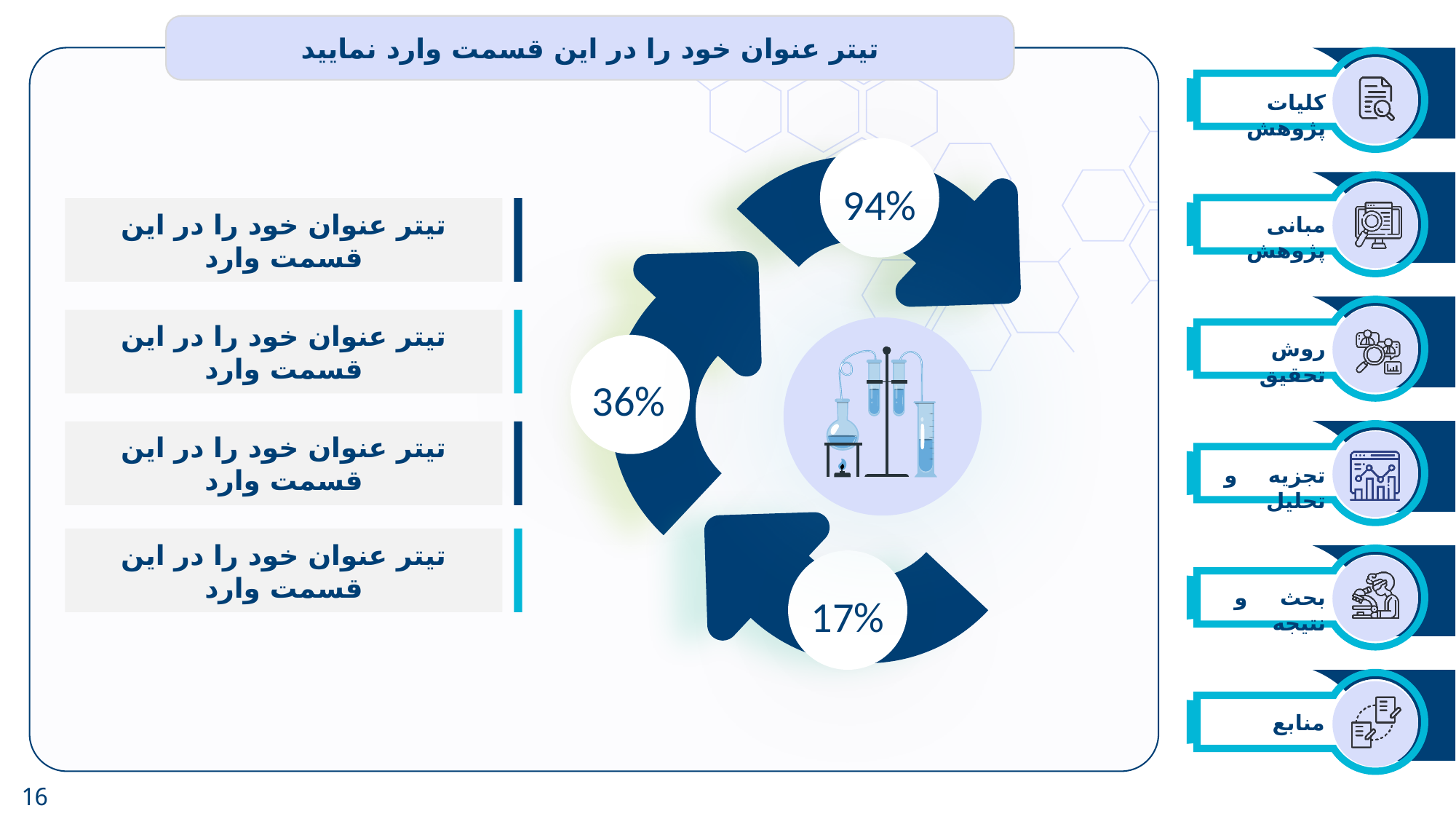

تیتر عنوان خود را در این قسمت وارد نمایید

94%

36%

17%

تیتر عنوان خود را در این قسمت وارد

تیتر عنوان خود را در این قسمت وارد

تیتر عنوان خود را در این قسمت وارد

تیتر عنوان خود را در این قسمت وارد